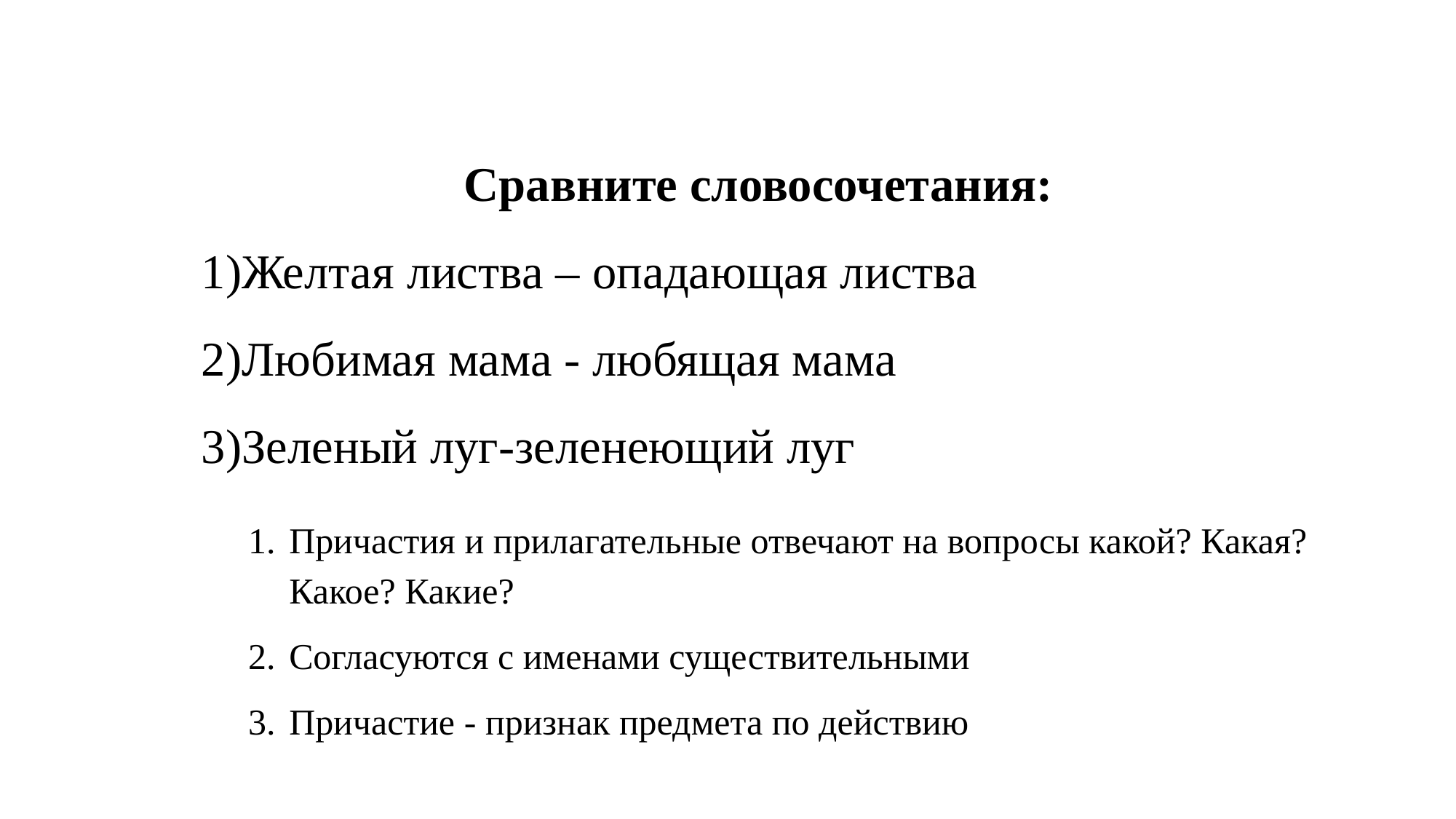

Сравните словосочетания:
1)Желтая листва – опадающая листва
2)Любимая мама - любящая мама
3)Зеленый луг-зеленеющий луг
Причастия и прилагательные отвечают на вопросы какой? Какая? Какое? Какие?
Согласуются с именами существительными
Причастие - признак предмета по действию